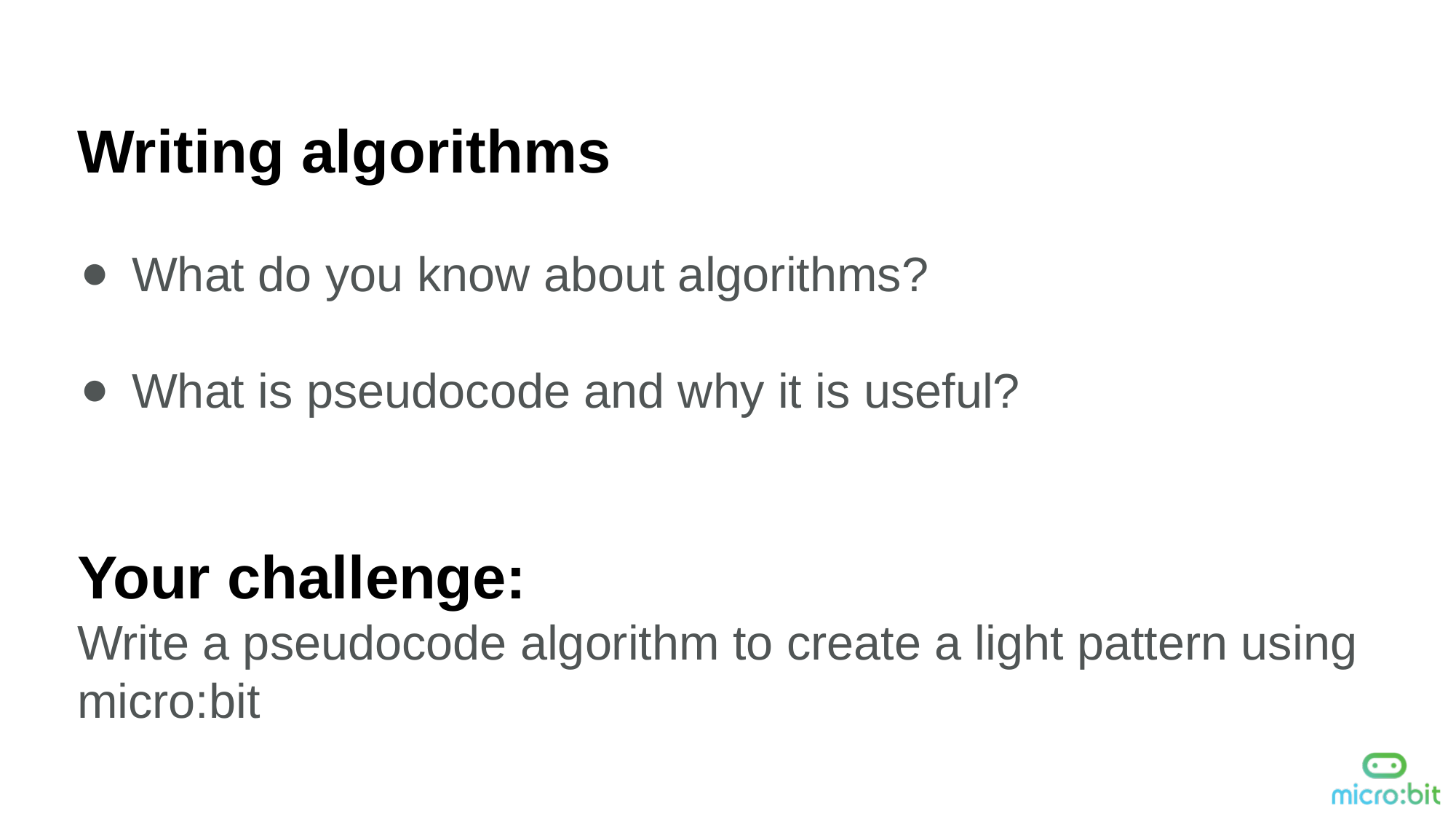

Writing algorithms

What do you know about algorithms?

What is pseudocode and why it is useful?

Your challenge:
Write a pseudocode algorithm to create a light pattern using micro:bit